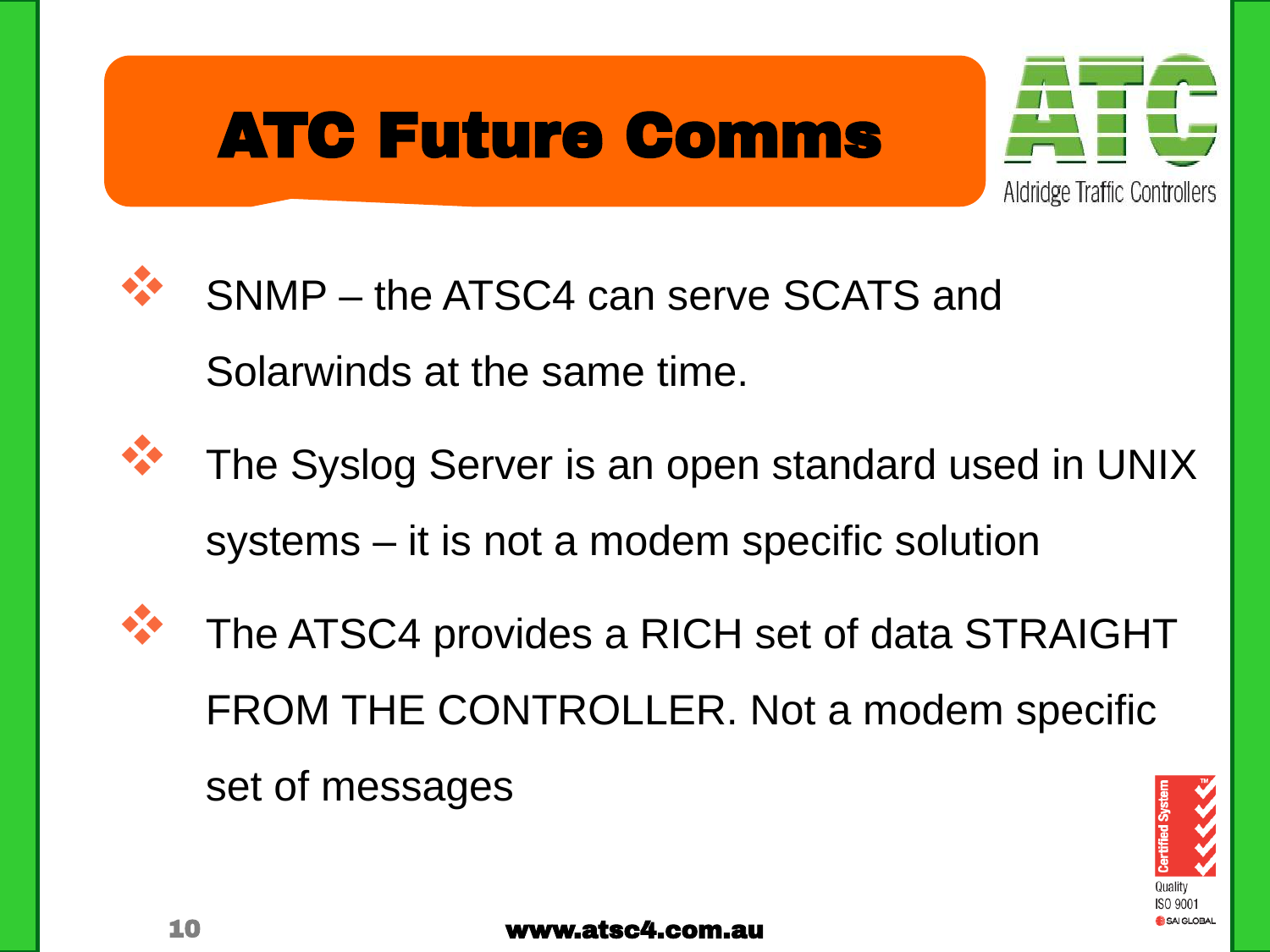

# ATC Future Comms
SNMP – the ATSC4 can serve SCATS and Solarwinds at the same time.
The Syslog Server is an open standard used in UNIX systems – it is not a modem specific solution
The ATSC4 provides a RICH set of data STRAIGHT FROM THE CONTROLLER. Not a modem specific set of messages

www.atsc4.com.au
10